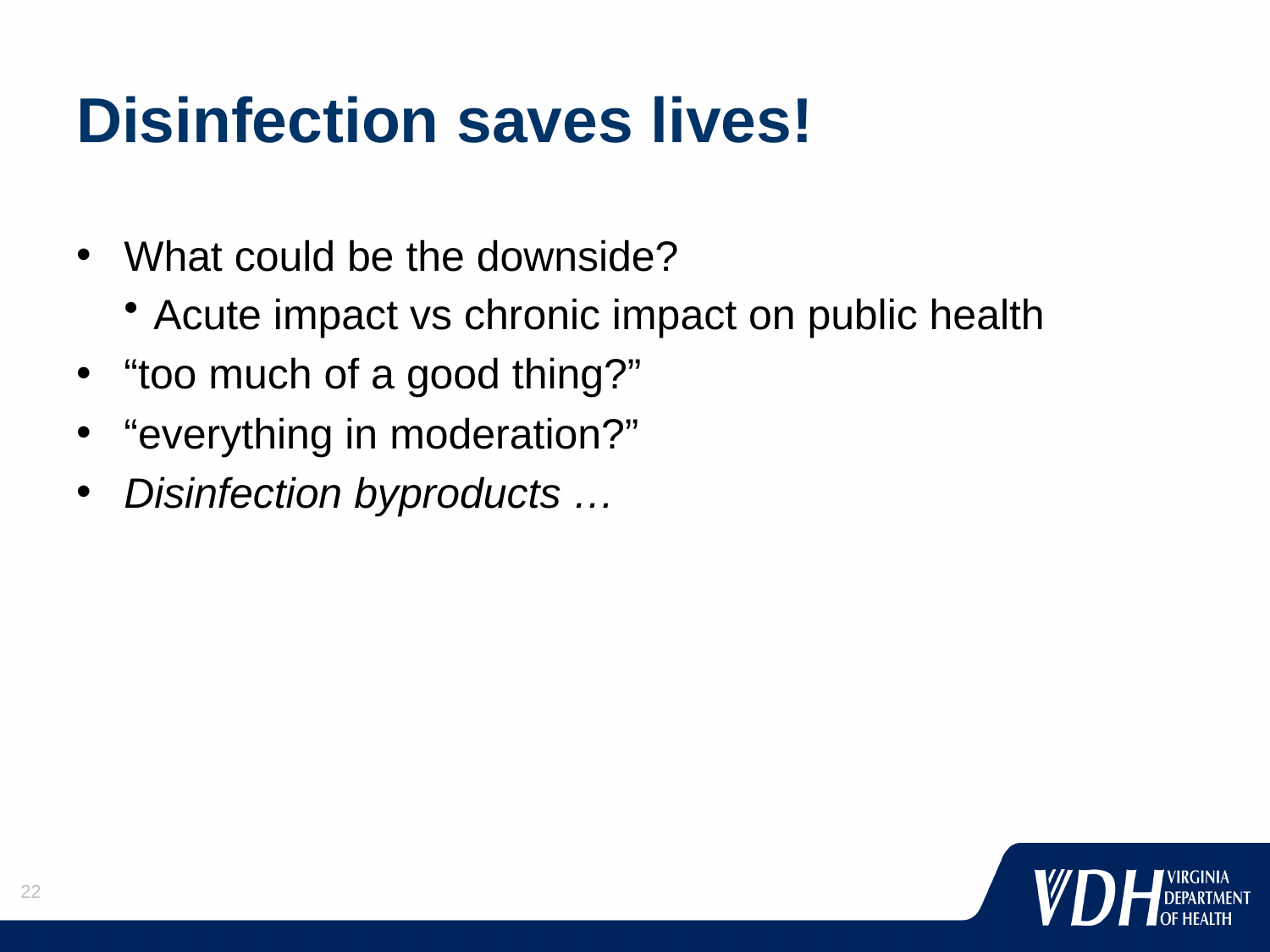

# Disinfection saves lives!
What could be the downside?
Acute impact vs chronic impact on public health
“too much of a good thing?”
“everything in moderation?”
Disinfection byproducts …

22